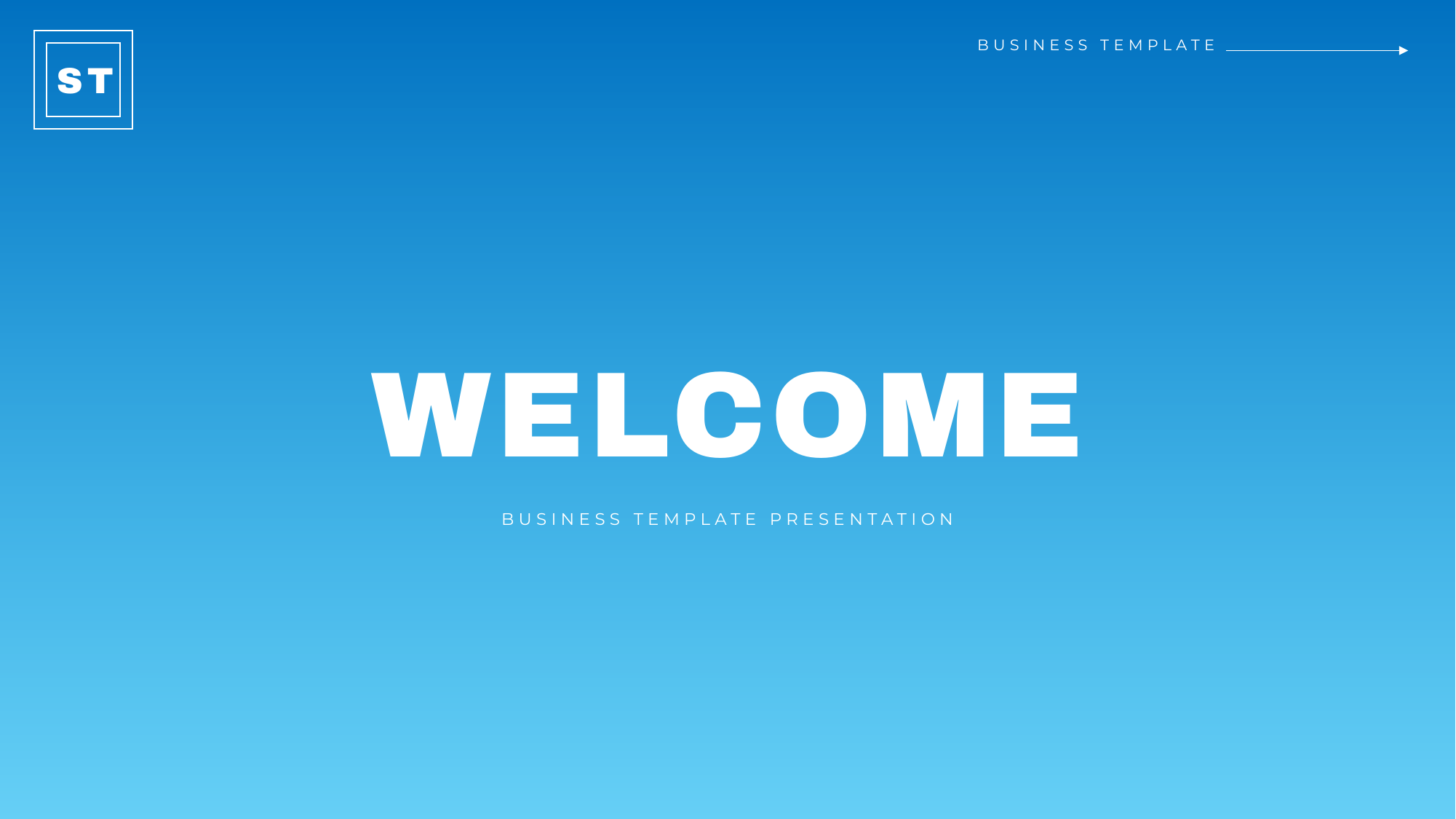

ST
BUSINESS TEMPLATE
WELCOME
BUSINESS TEMPLATE PRESENTATION